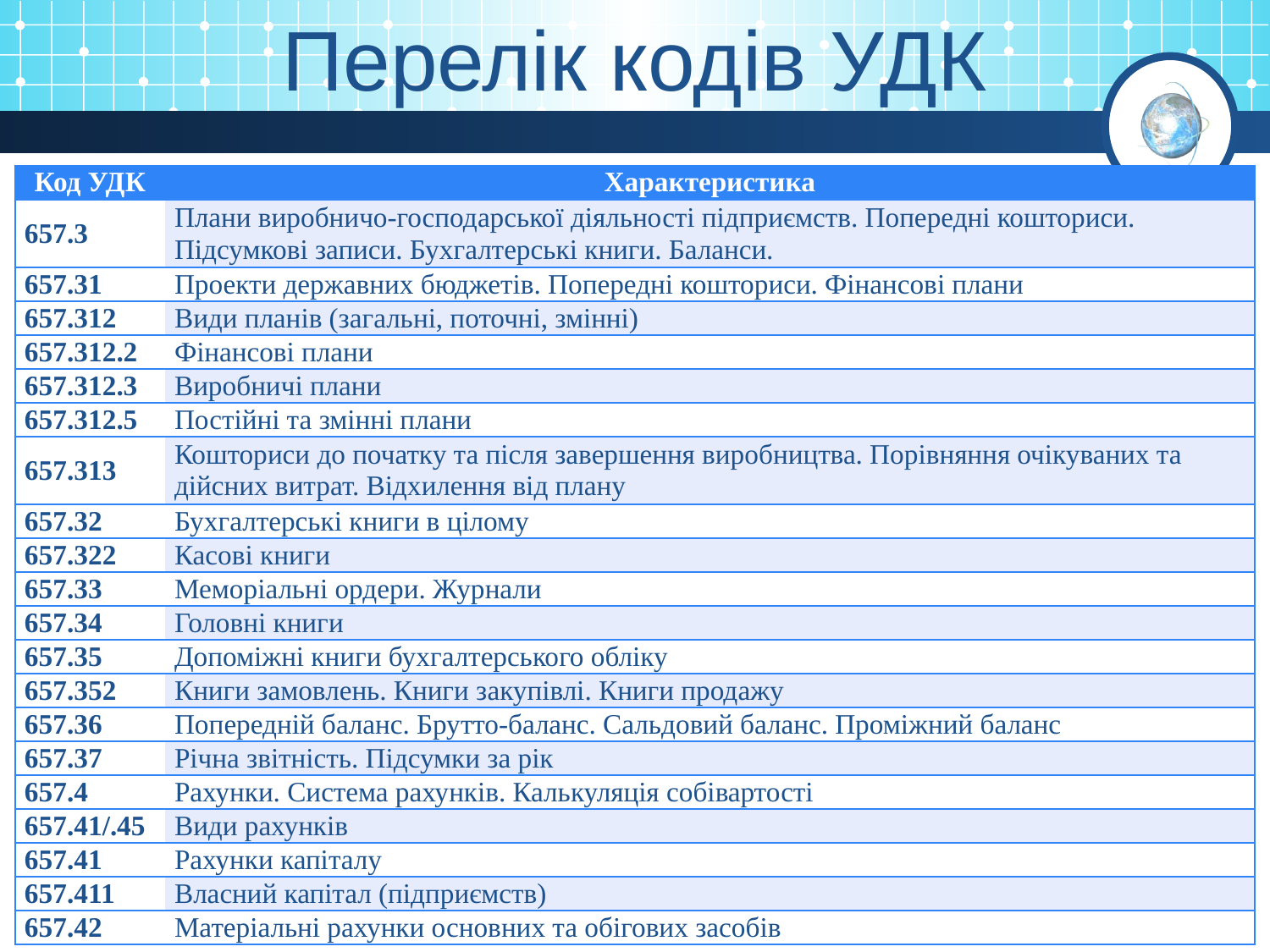

Перелік кодів УДК
| Код УДК | Характеристика |
| --- | --- |
| 657.3 | Плани виробничо-господарської діяльності підприємств. Попередні кошториси. Підсумкові записи. Бухгалтерські книги. Баланси. |
| 657.31 | Проекти державних бюджетів. Попередні кошториси. Фінансові плани |
| 657.312 | Види планів (загальні, поточні, змінні) |
| 657.312.2 | Фінансові плани |
| 657.312.3 | Виробничі плани |
| 657.312.5 | Постійні та змінні плани |
| 657.313 | Кошториси до початку та після завершення виробництва. Порівняння очікуваних та дійсних витрат. Відхилення від плану |
| 657.32 | Бухгалтерські книги в цілому |
| 657.322 | Касові книги |
| 657.33 | Меморіальні ордери. Журнали |
| 657.34 | Головні книги |
| 657.35 | Допоміжні книги бухгалтерського обліку |
| 657.352 | Книги замовлень. Книги закупівлі. Книги продажу |
| 657.36 | Попередній баланс. Брутто-баланс. Сальдовий баланс. Проміжний баланс |
| 657.37 | Річна звітність. Підсумки за рік |
| 657.4 | Рахунки. Система рахунків. Калькуляція собівартості |
| 657.41/.45 | Види рахунків |
| 657.41 | Рахунки капіталу |
| 657.411 | Власний капітал (підприємств) |
| 657.42 | Матеріальні рахунки основних та обігових засобів |